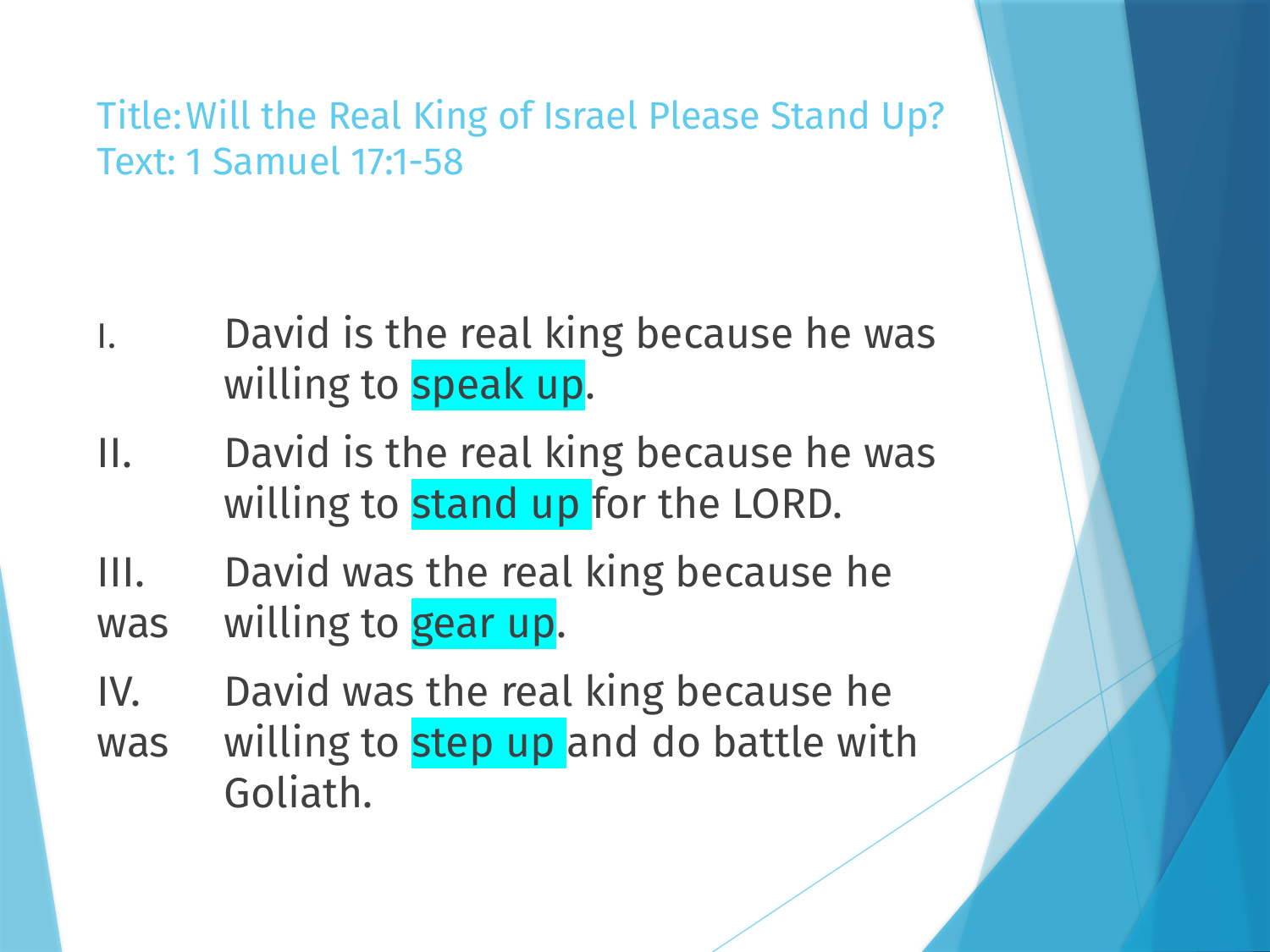

# Title:	Will the Real King of Israel Please Stand Up? Text:	1 Samuel 17:1-58
I.	David is the real king because he was 	willing to speak up.
II.	David is the real king because he was 	willing to stand up for the LORD.
III.	David was the real king because he was	willing to gear up.
IV.	David was the real king because he was 	willing to step up and do battle with 	Goliath.